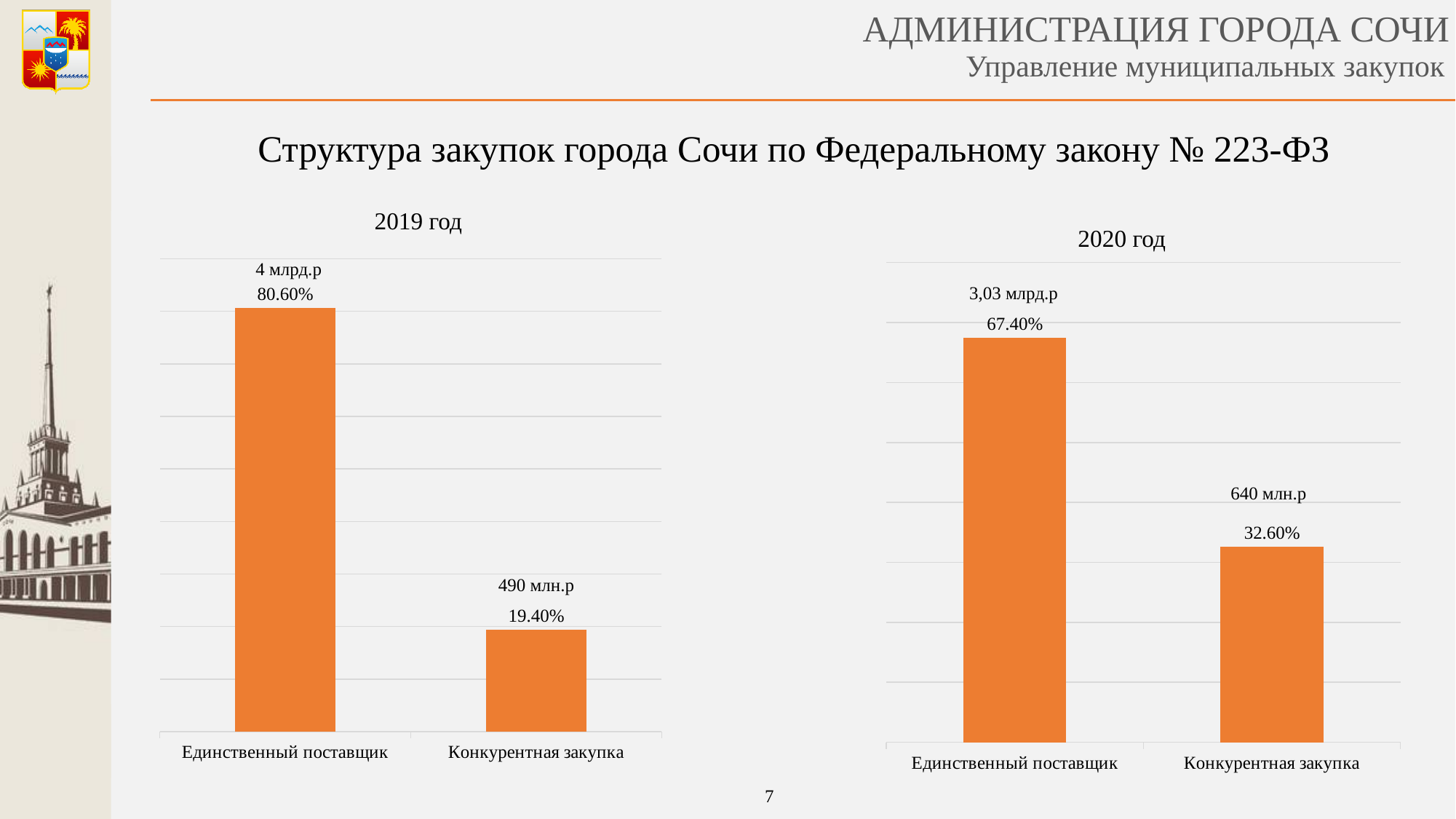

Структура закупок города Сочи по Федеральному закону № 223-ФЗ

2019 год
2020 год

### Chart

| Category | Продажи |
|---|---|
| Единственный поставщик | 0.806 |
| Конкурентная закупка | 0.194 |
4 млрд.р

### Chart

| Category | Продажи |
|---|---|
| Единственный поставщик | 0.674 |
| Конкурентная закупка | 0.326 |
640 млн.р
490 млн.р
7